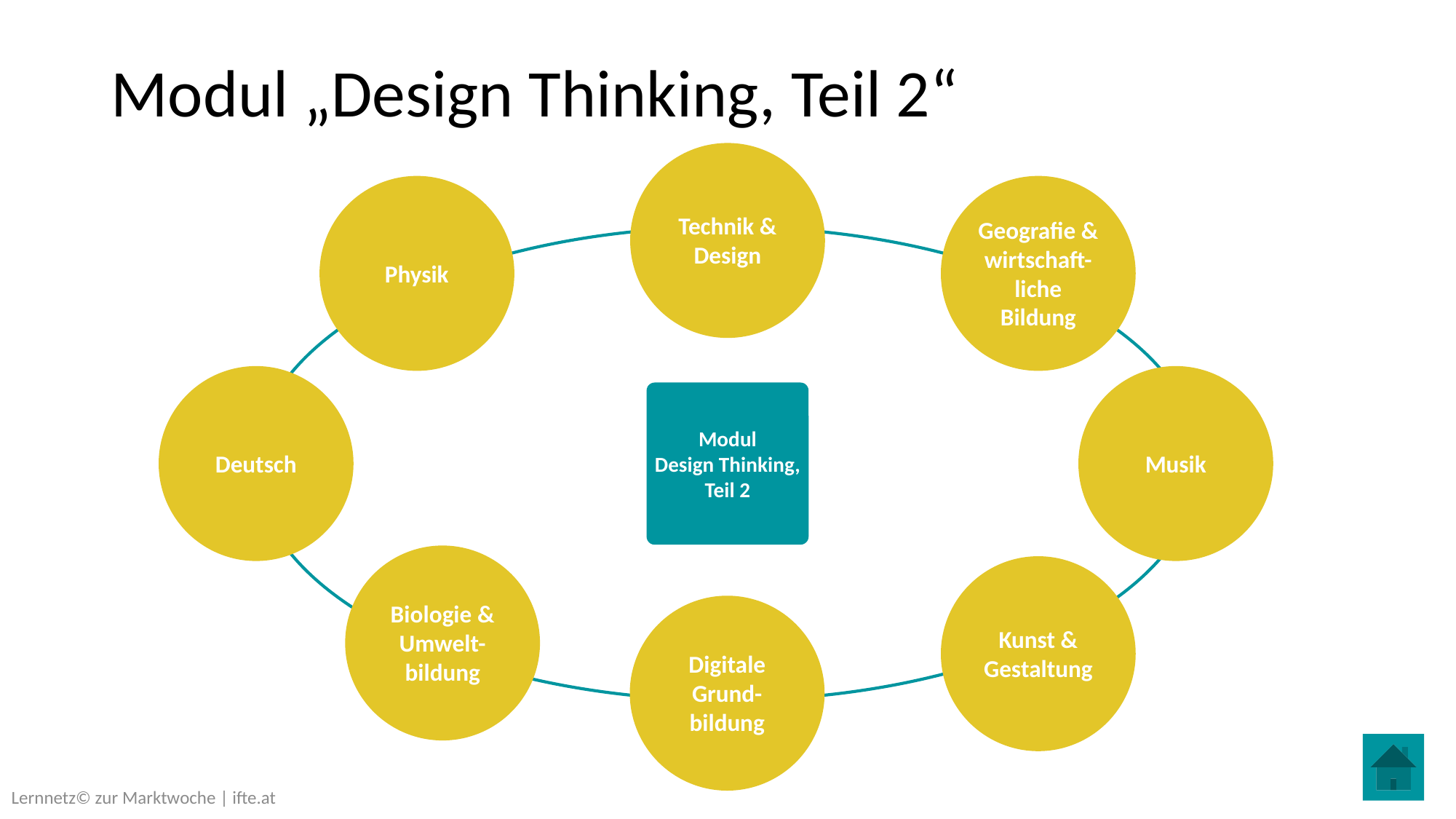

# Modul „Design Thinking, Teil 2“
Technik & Design
Physik
Geografie & wirtschaft-liche Bildung

Musik
Deutsch
Modul
Design Thinking, Teil 2
Biologie & Umwelt-bildung
Kunst & Gestaltung
Digitale Grund-bildung

Lernnetz© zur Marktwoche | ifte.at